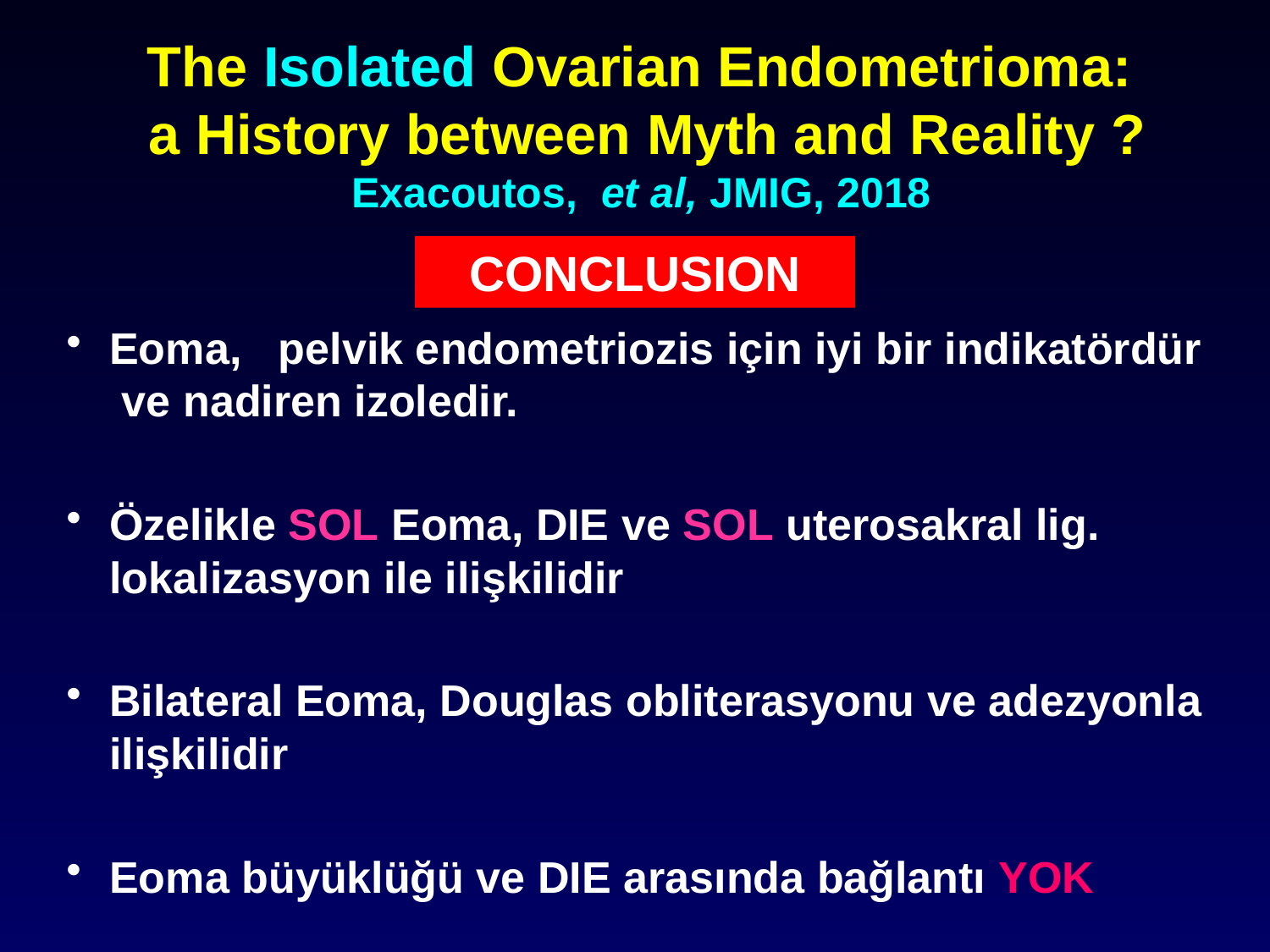

# The Isolated Ovarian Endometrioma: a History between Myth and Reality ? Exacoutos,  et al, JMIG, 2018
CONCLUSION
Eoma,   pelvik endometriozis için iyi bir indikatördür  ve nadiren izoledir.

Özelikle SOL Eoma, DIE ve SOL uterosakral lig. lokalizasyon ile ilişkilidir

Bilateral Eoma, Douglas obliterasyonu ve adezyonla ilişkilidir

Eoma büyüklüğü ve DIE arasında bağlantı YOK